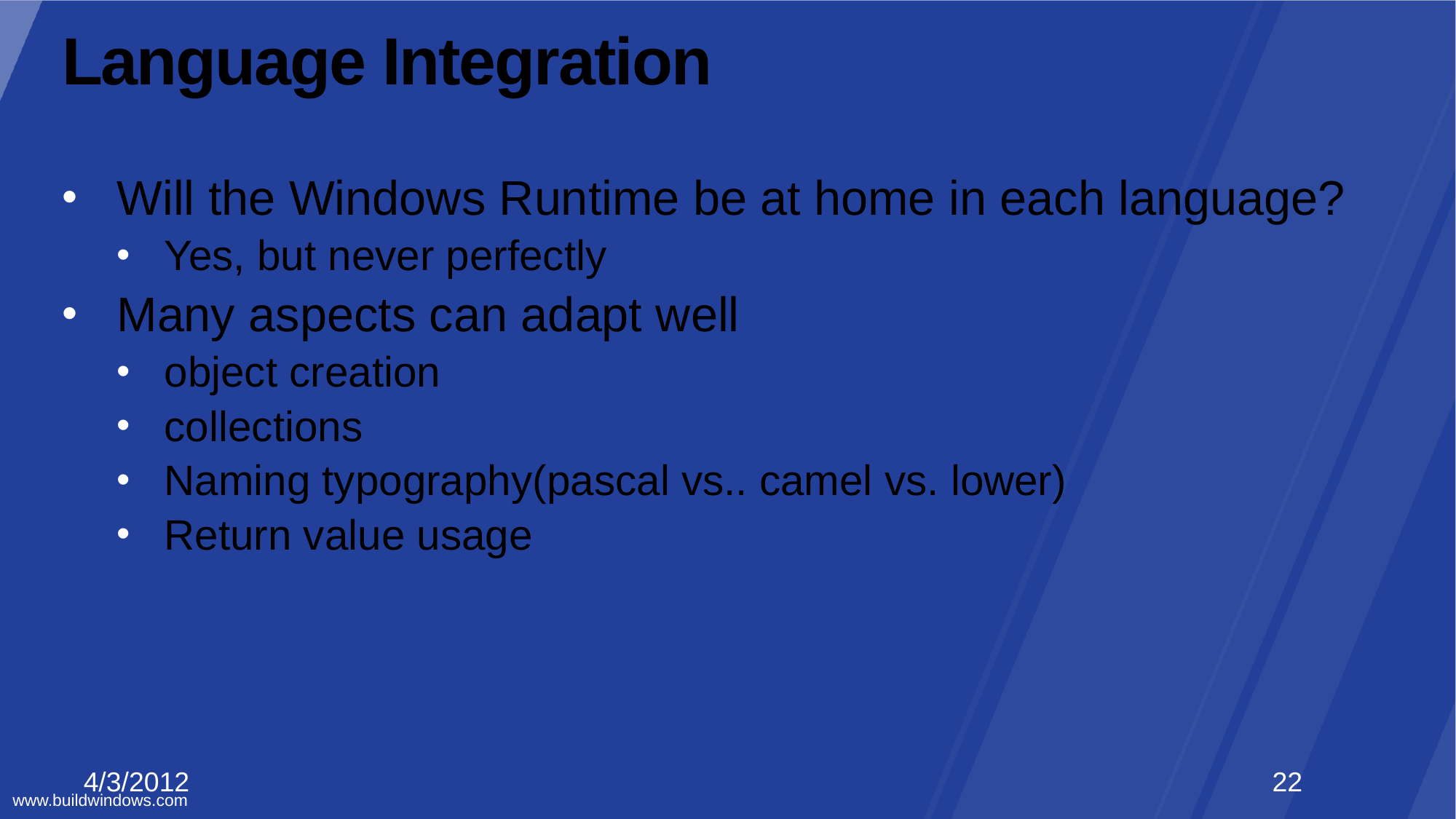

# Language Integration
Will the Windows Runtime be at home in each language?
Yes, but never perfectly
Many aspects can adapt well
object creation
collections
Naming typography(pascal vs.. camel vs. lower)
Return value usage
4/3/2012
22